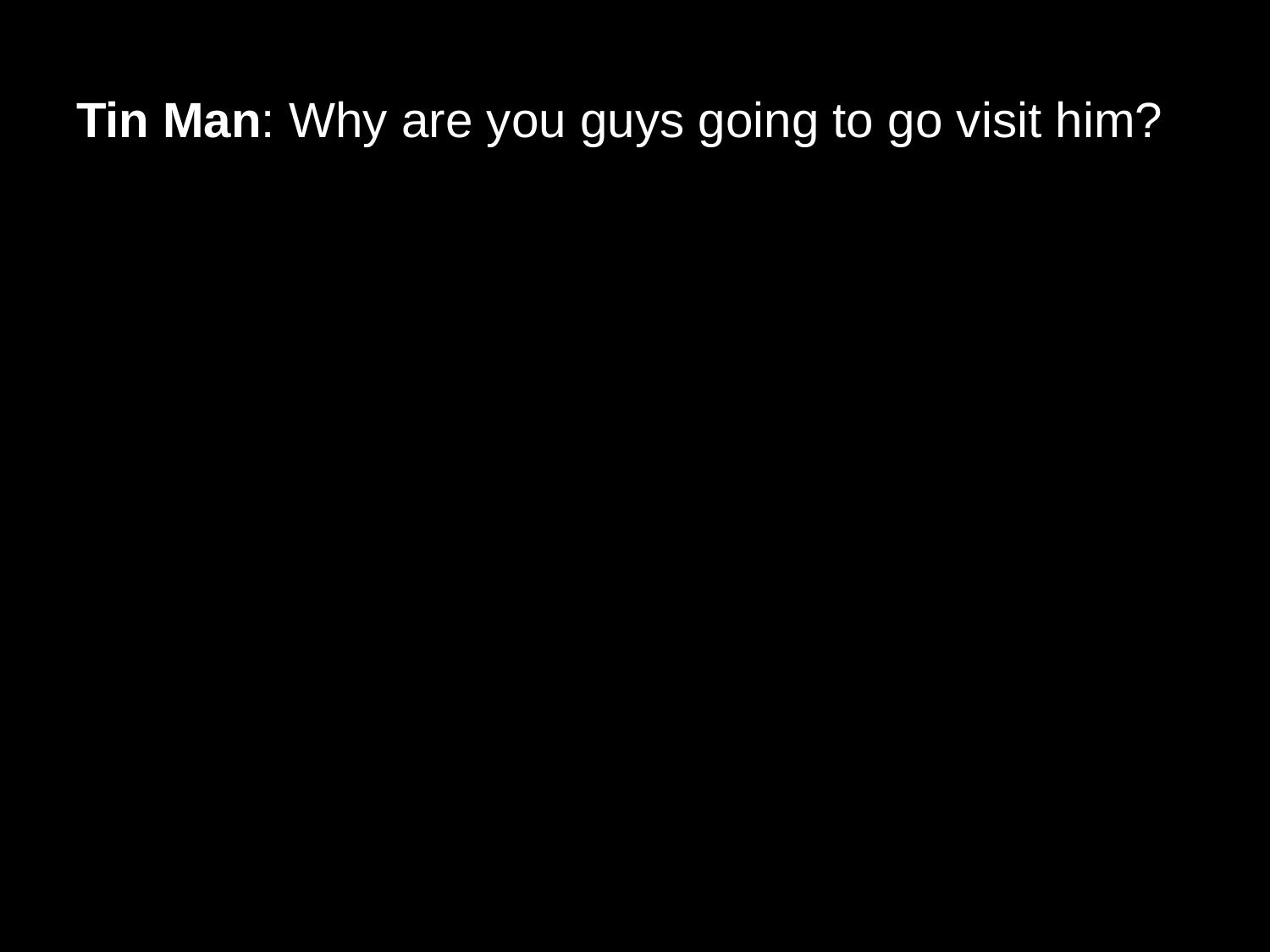

# Tin Man: Why are you guys going to go visit him?